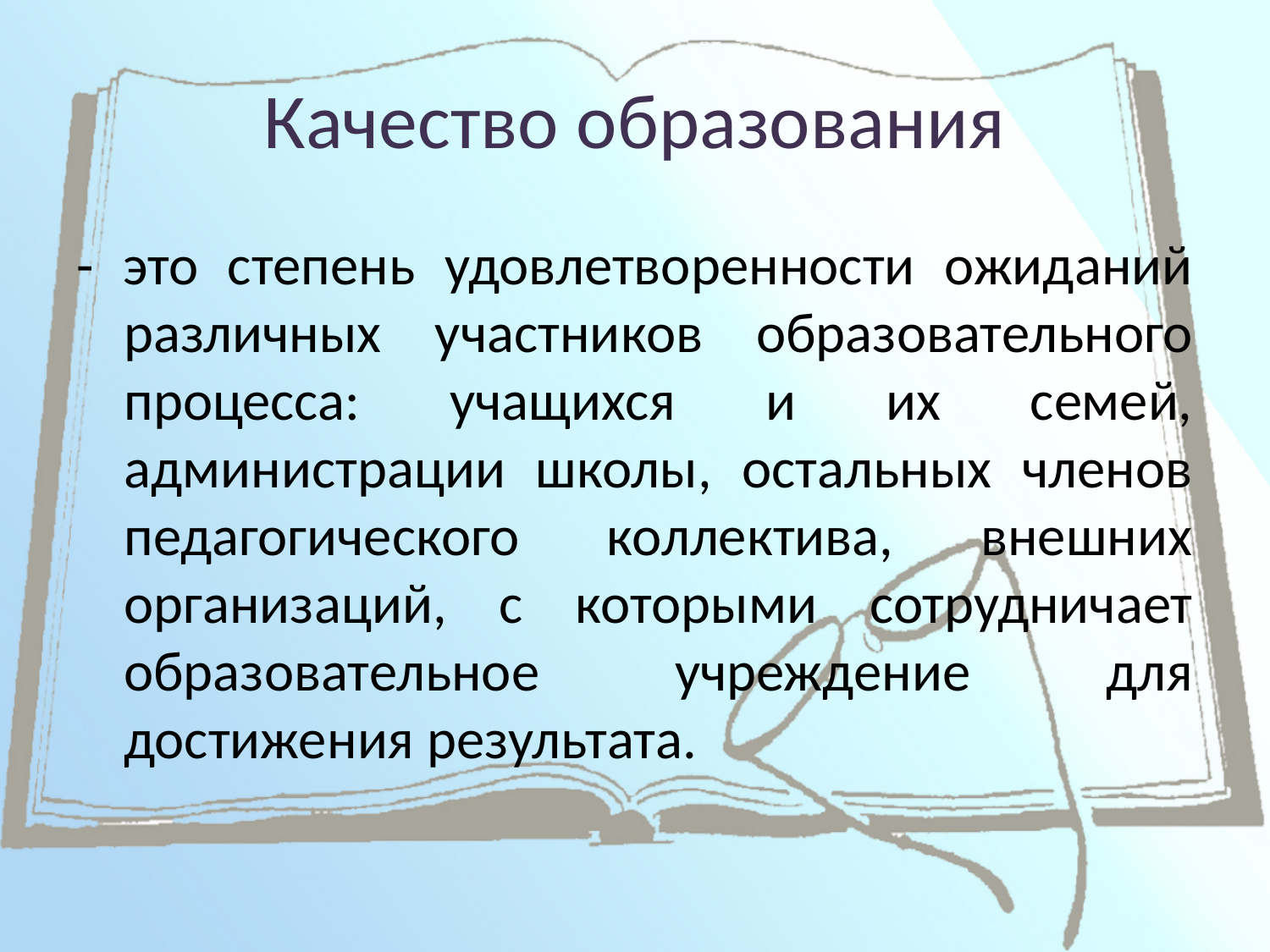

# Качество образования
- это степень удовлетворенности ожиданий различных участников образовательного процесса: учащихся и их семей, администрации школы, остальных членов педагогического коллектива, внешних организаций, с которыми сотрудничает образовательное учреждение для достижения результата.